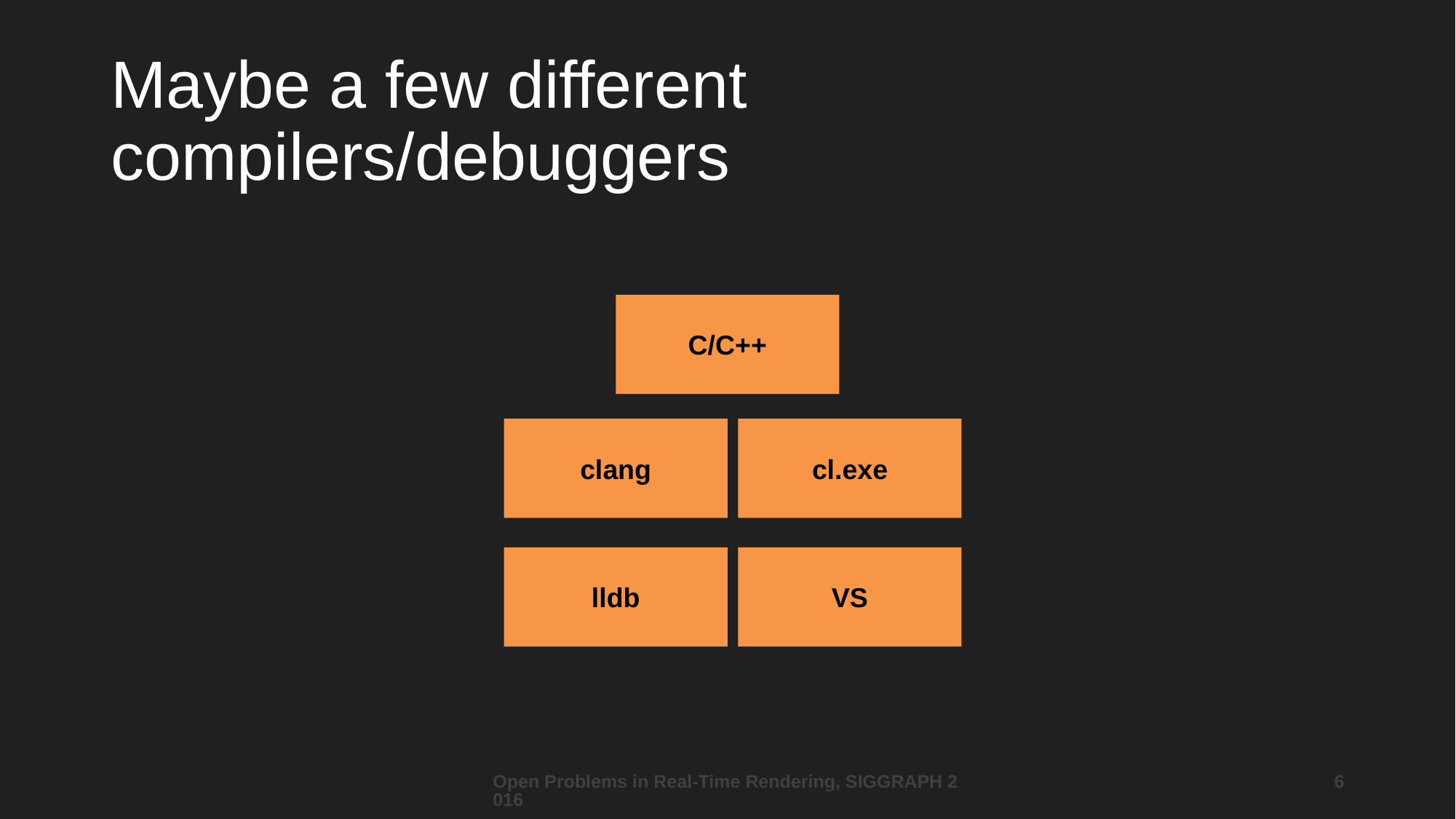

# Maybe a few different compilers/debuggers
C/C++
clang
cl.exe
lldb
VS
Open Problems in Real-Time Rendering, SIGGRAPH 2016
6